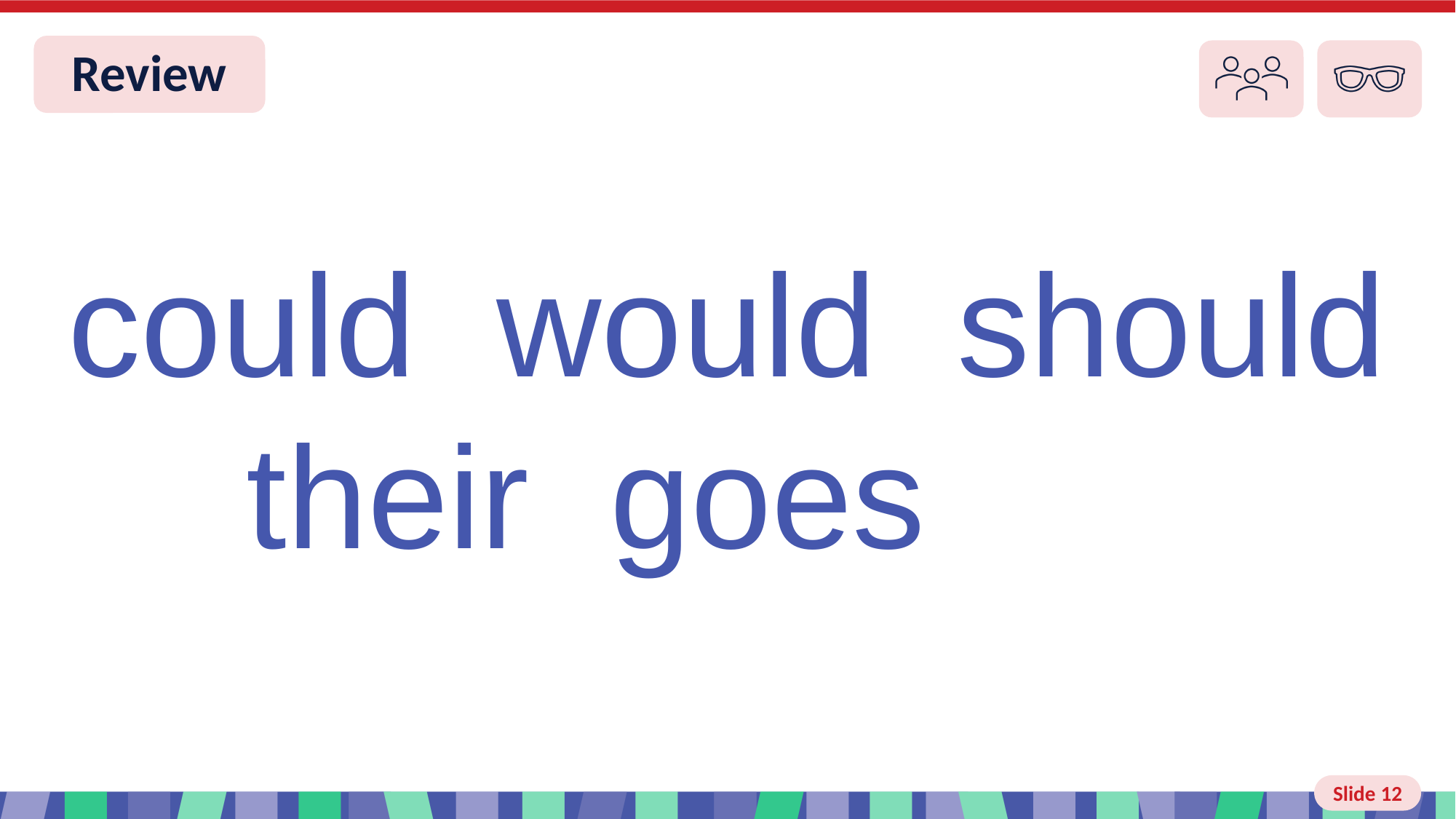

# Slide 12 Review You do
could  would  should
 their  goes